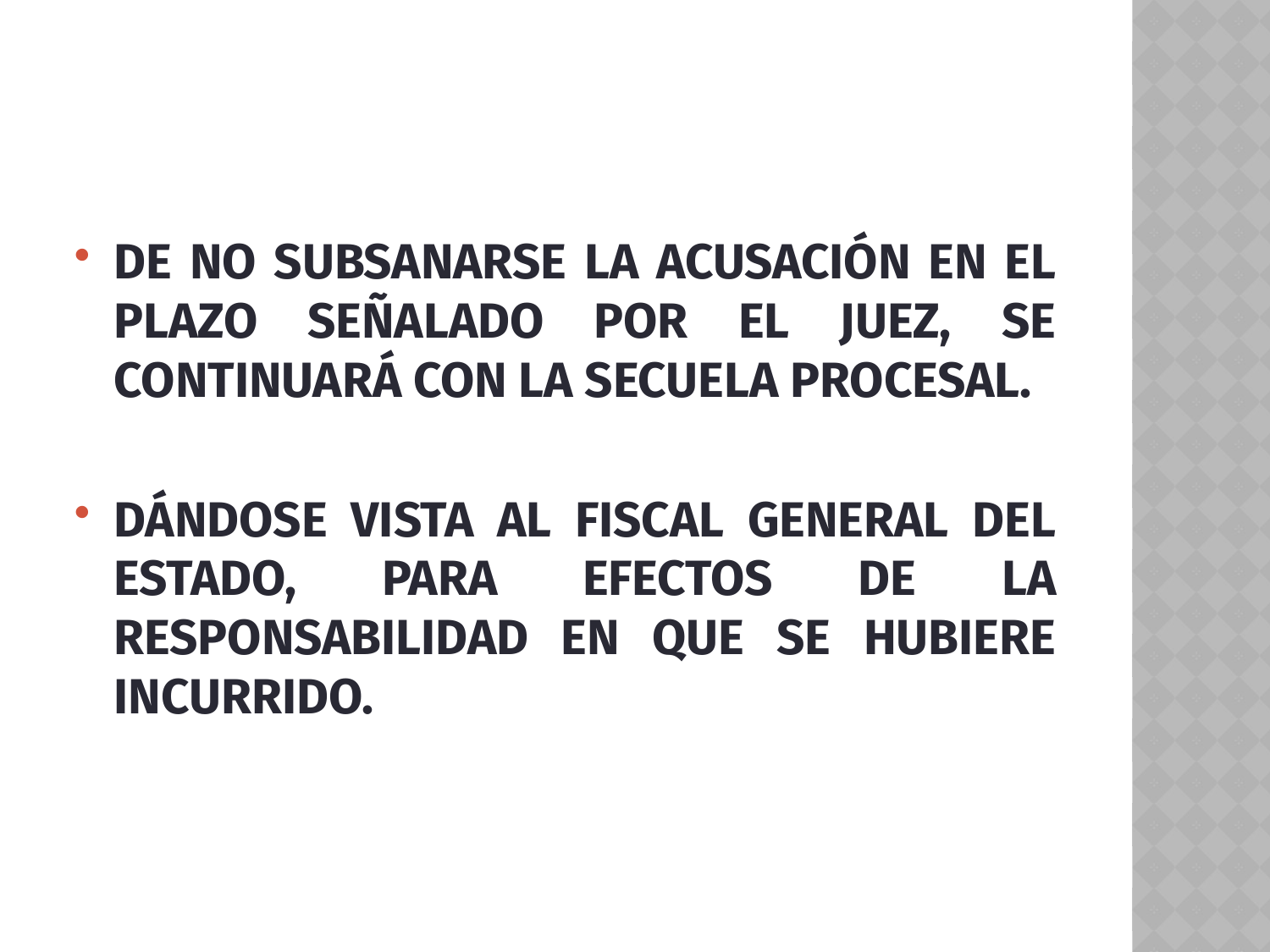

#
DE NO SUBSANARSE LA ACUSACIÓN EN EL PLAZO SEÑALADO POR EL JUEZ, SE CONTINUARÁ CON LA SECUELA PROCESAL.

DÁNDOSE VISTA AL FISCAL GENERAL DEL ESTADO, PARA EFECTOS DE LA RESPONSABILIDAD EN QUE SE HUBIERE INCURRIDO.